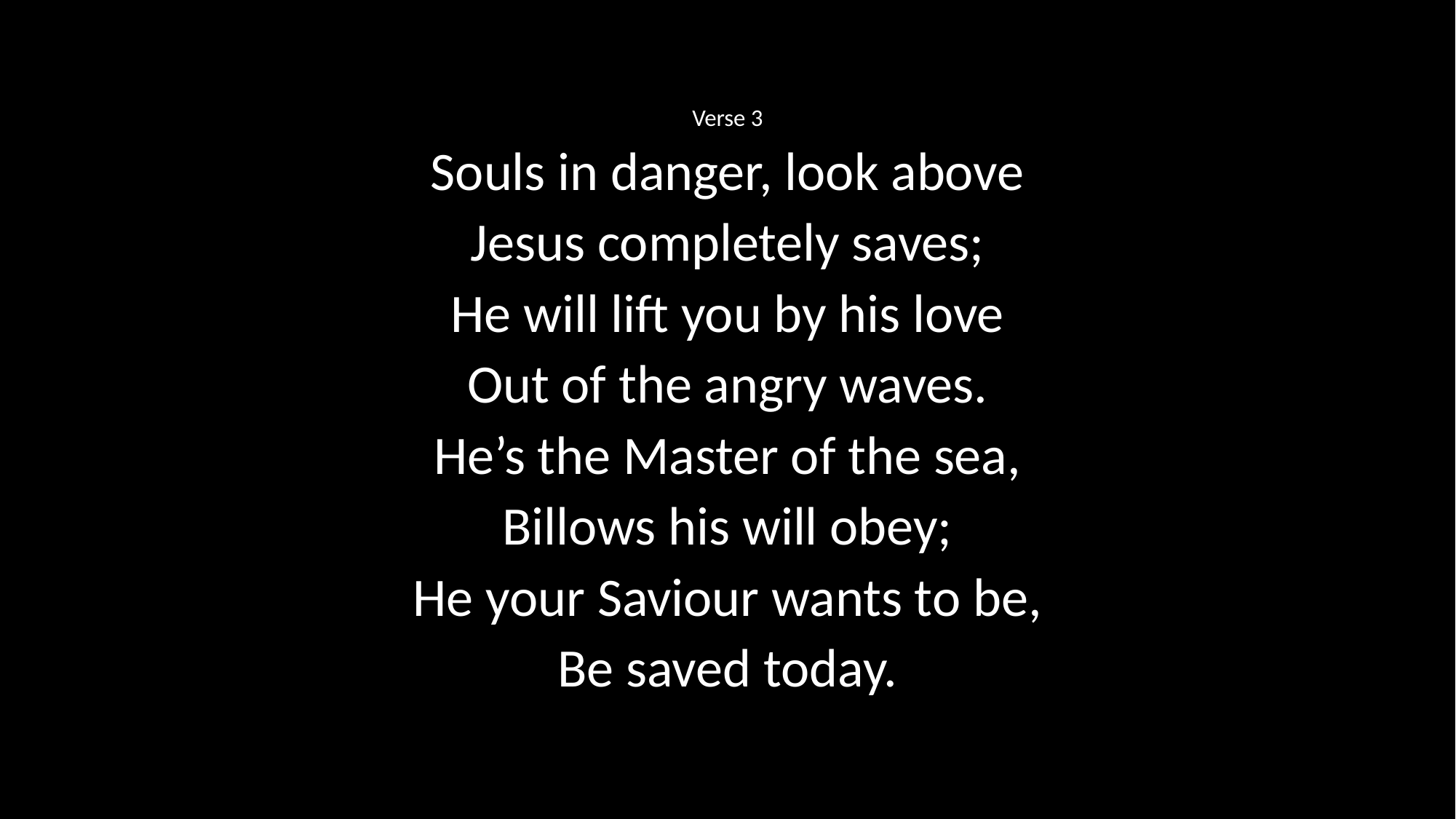

Verse 3
Souls in danger, look above
Jesus completely saves;
He will lift you by his love
Out of the angry waves.
He’s the Master of the sea,
Billows his will obey;
He your Saviour wants to be,
Be saved today.